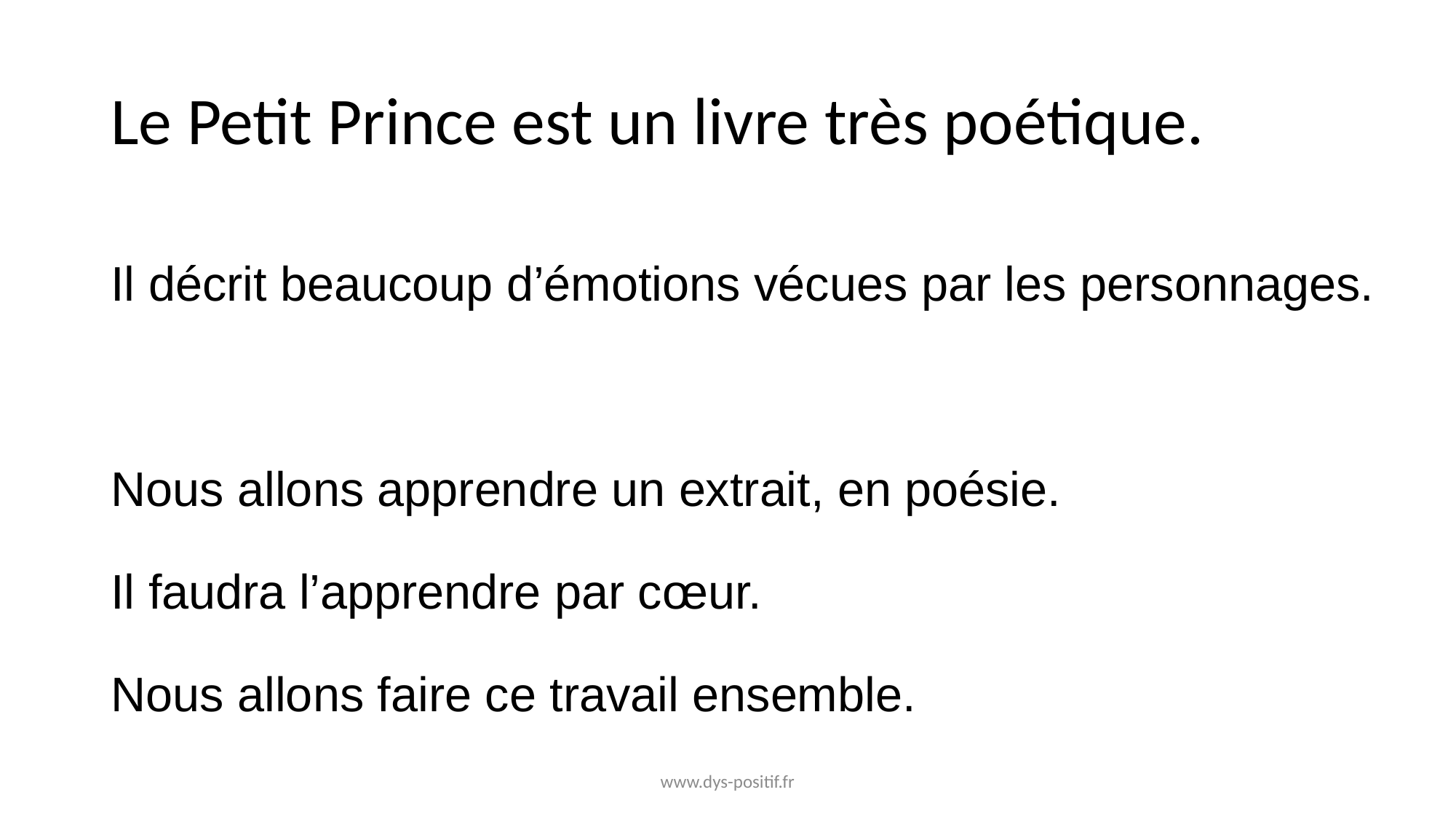

# Le Petit Prince est un livre très poétique.
Il décrit beaucoup d’émotions vécues par les personnages.

Nous allons apprendre un extrait, en poésie.
Il faudra l’apprendre par cœur.
Nous allons faire ce travail ensemble.
www.dys-positif.fr